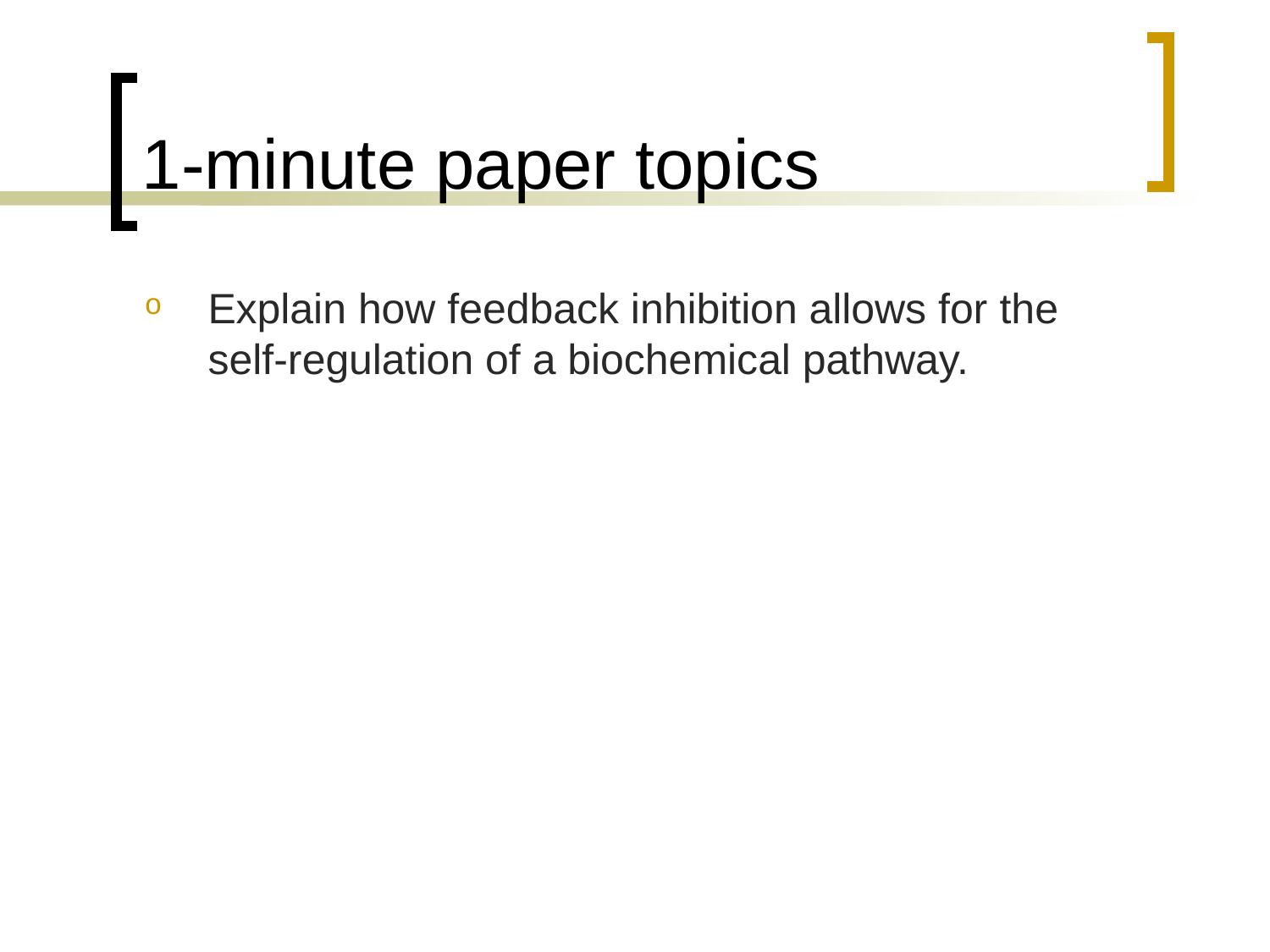

# 1-minute paper topics
Explain how feedback inhibition allows for the self-regulation of a biochemical pathway.